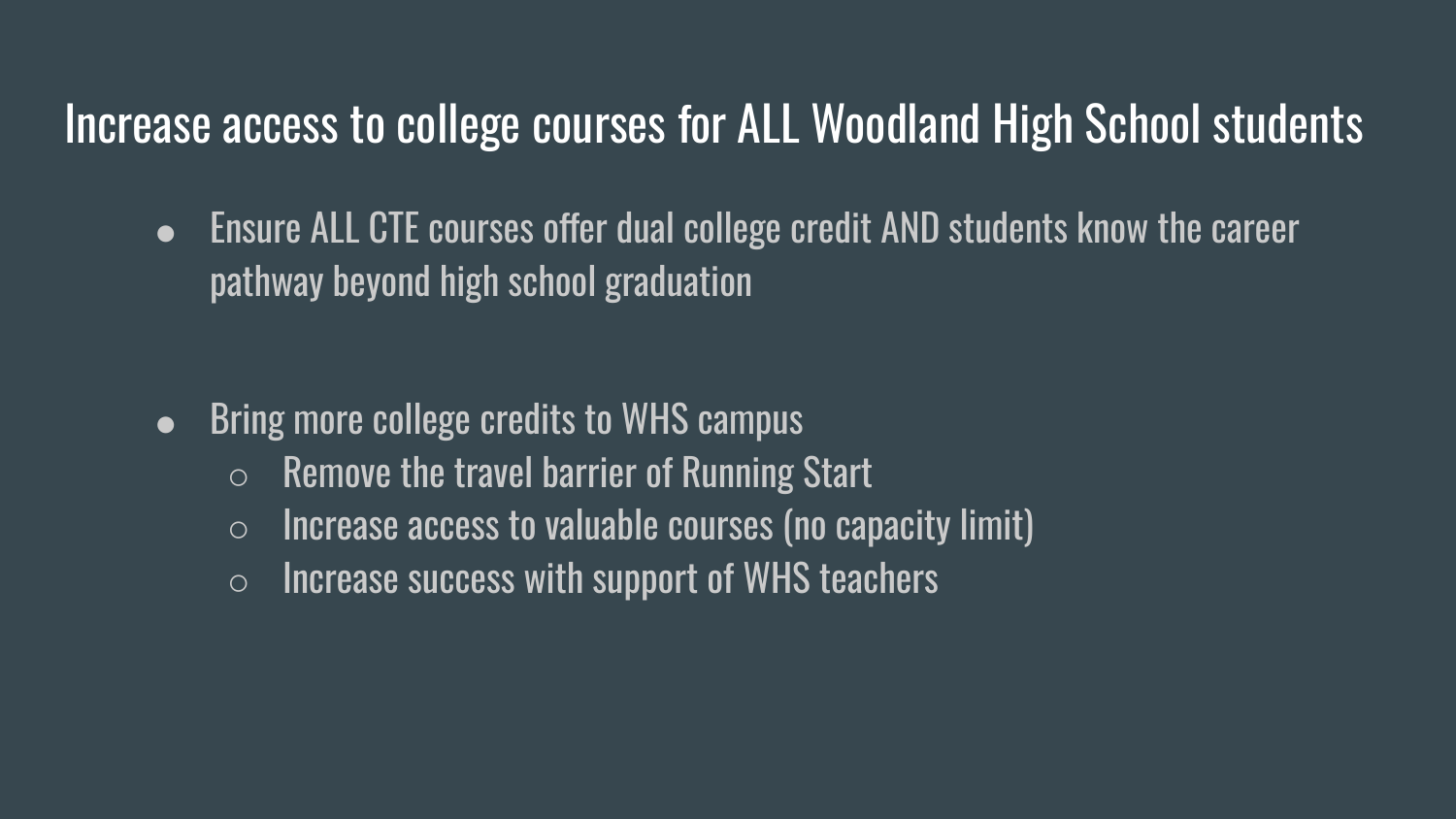

# Increase access to college courses for ALL Woodland High School students
Ensure ALL CTE courses offer dual college credit AND students know the career pathway beyond high school graduation

Bring more college credits to WHS campus
Remove the travel barrier of Running Start
Increase access to valuable courses (no capacity limit)
Increase success with support of WHS teachers